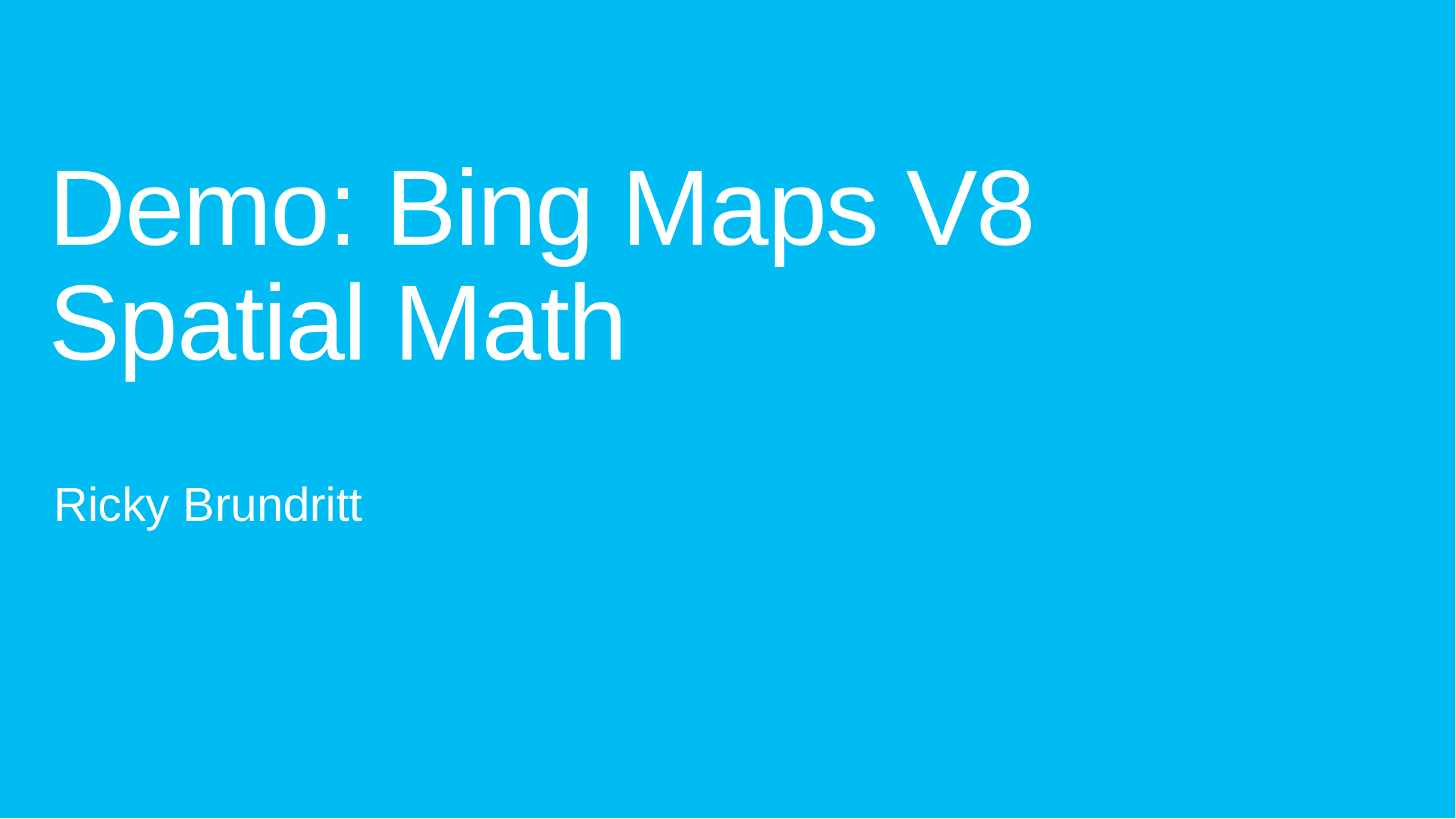

# Demo: Bing Maps V8 Spatial Math
Ricky Brundritt